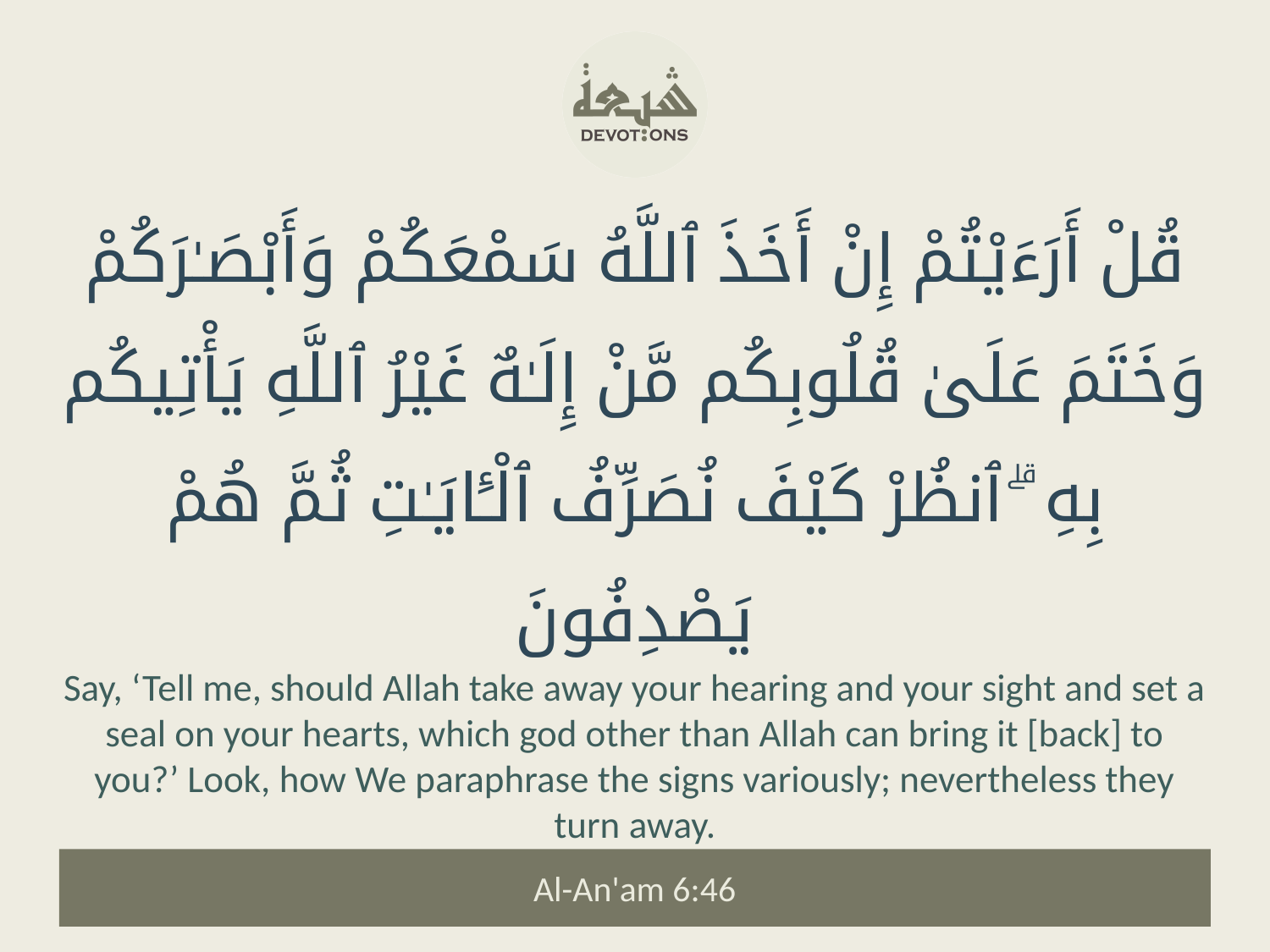

قُلْ أَرَءَيْتُمْ إِنْ أَخَذَ ٱللَّهُ سَمْعَكُمْ وَأَبْصَـٰرَكُمْ وَخَتَمَ عَلَىٰ قُلُوبِكُم مَّنْ إِلَـٰهٌ غَيْرُ ٱللَّهِ يَأْتِيكُم بِهِ ۗ ٱنظُرْ كَيْفَ نُصَرِّفُ ٱلْـَٔايَـٰتِ ثُمَّ هُمْ يَصْدِفُونَ
Say, ‘Tell me, should Allah take away your hearing and your sight and set a seal on your hearts, which god other than Allah can bring it [back] to you?’ Look, how We paraphrase the signs variously; nevertheless they turn away.
Al-An'am 6:46